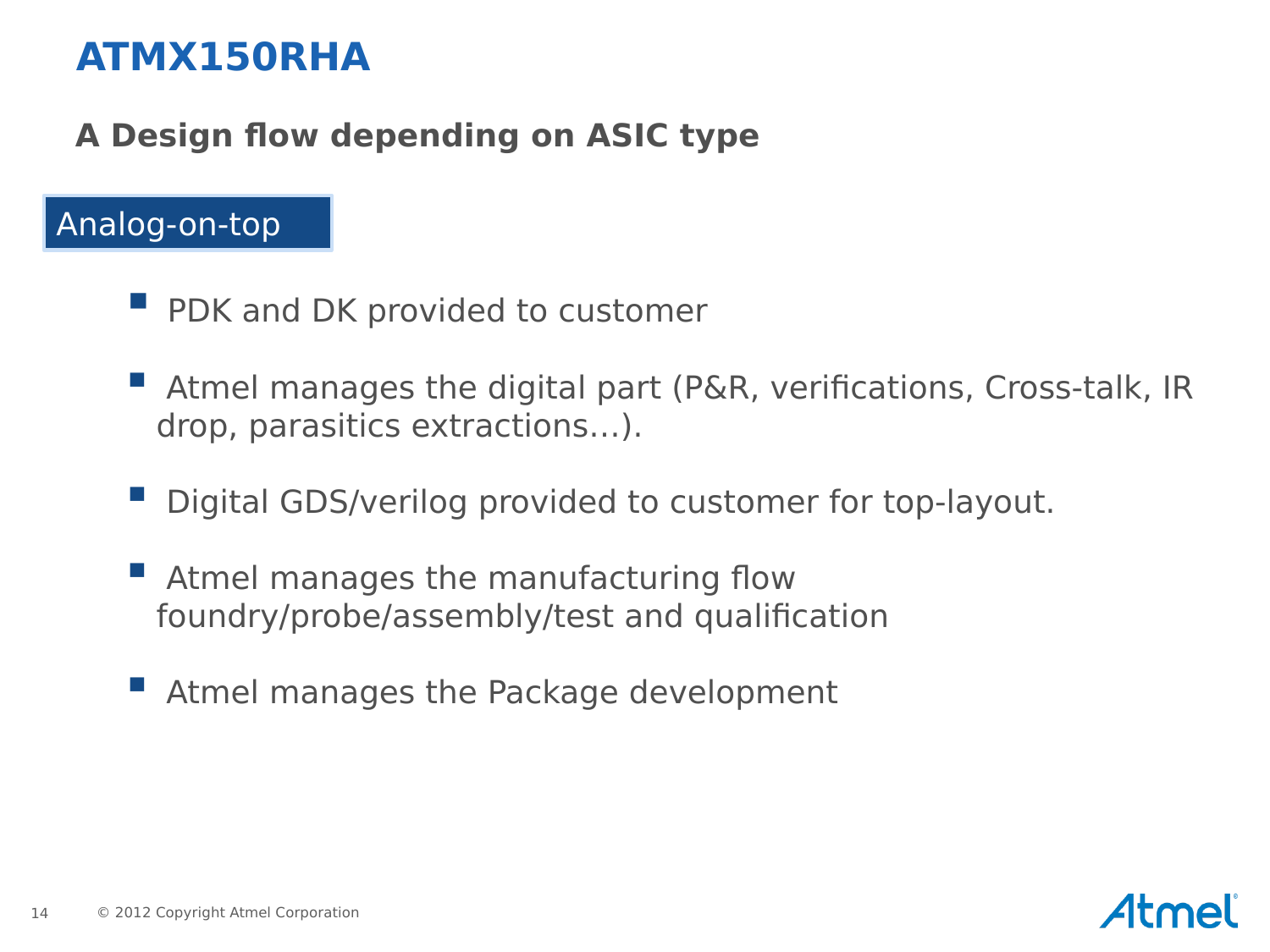

ATMX150RHA
A Design flow depending on ASIC type

Analog-on-top
 PDK and DK provided to customer

 Atmel manages the digital part (P&R, verifications, Cross-talk, IR drop, parasitics extractions…).

 Digital GDS/verilog provided to customer for top-layout.

 Atmel manages the manufacturing flow foundry/probe/assembly/test and qualification

 Atmel manages the Package development